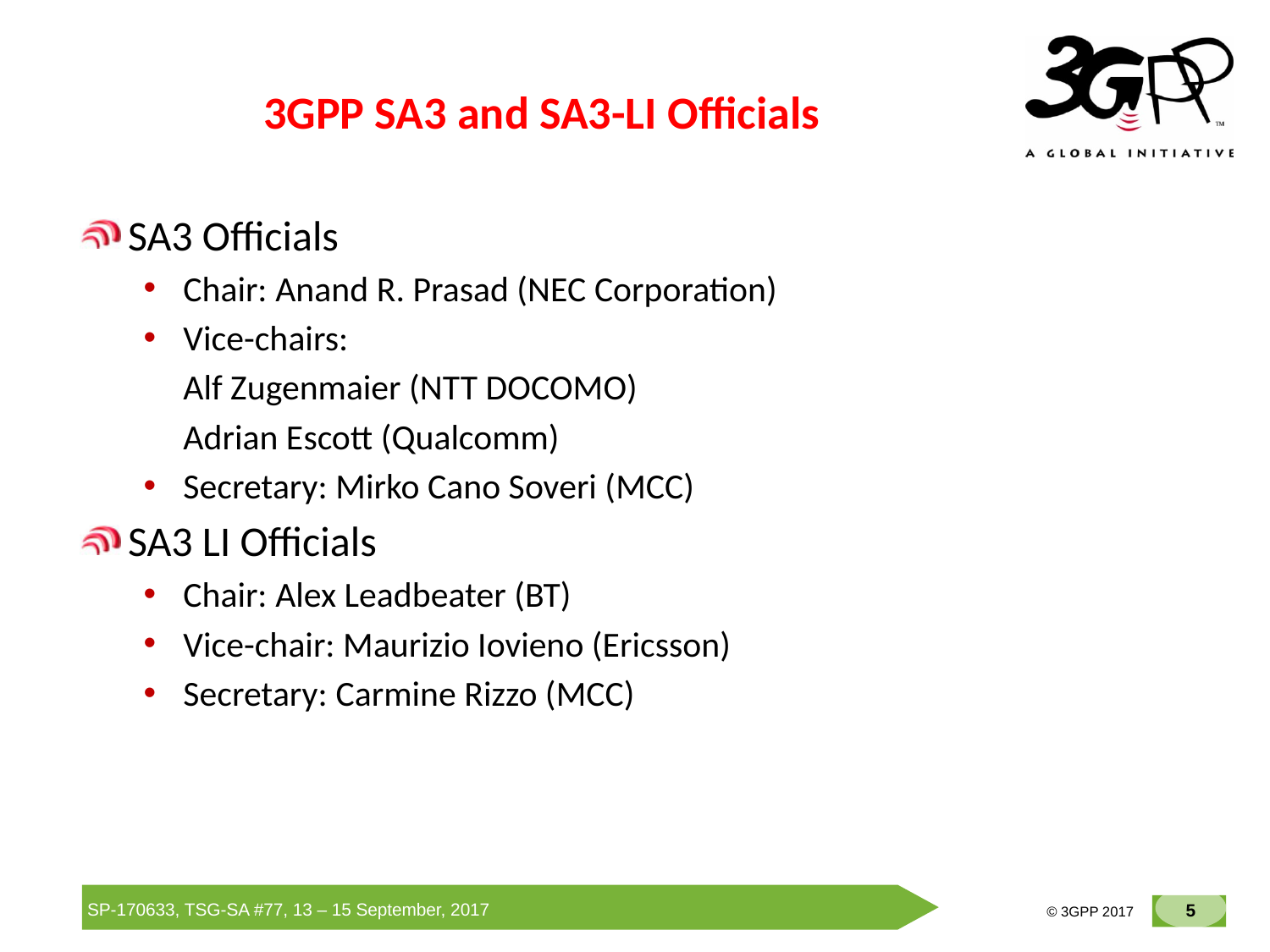

# 3GPP SA3 and SA3-LI Officials
SA3 Officials
Chair: Anand R. Prasad (NEC Corporation)
Vice-chairs:
	Alf Zugenmaier (NTT DOCOMO)
	Adrian Escott (Qualcomm)
Secretary: Mirko Cano Soveri (MCC)
SA3 LI Officials
Chair: Alex Leadbeater (BT)
Vice-chair: Maurizio Iovieno (Ericsson)
Secretary: Carmine Rizzo (MCC)